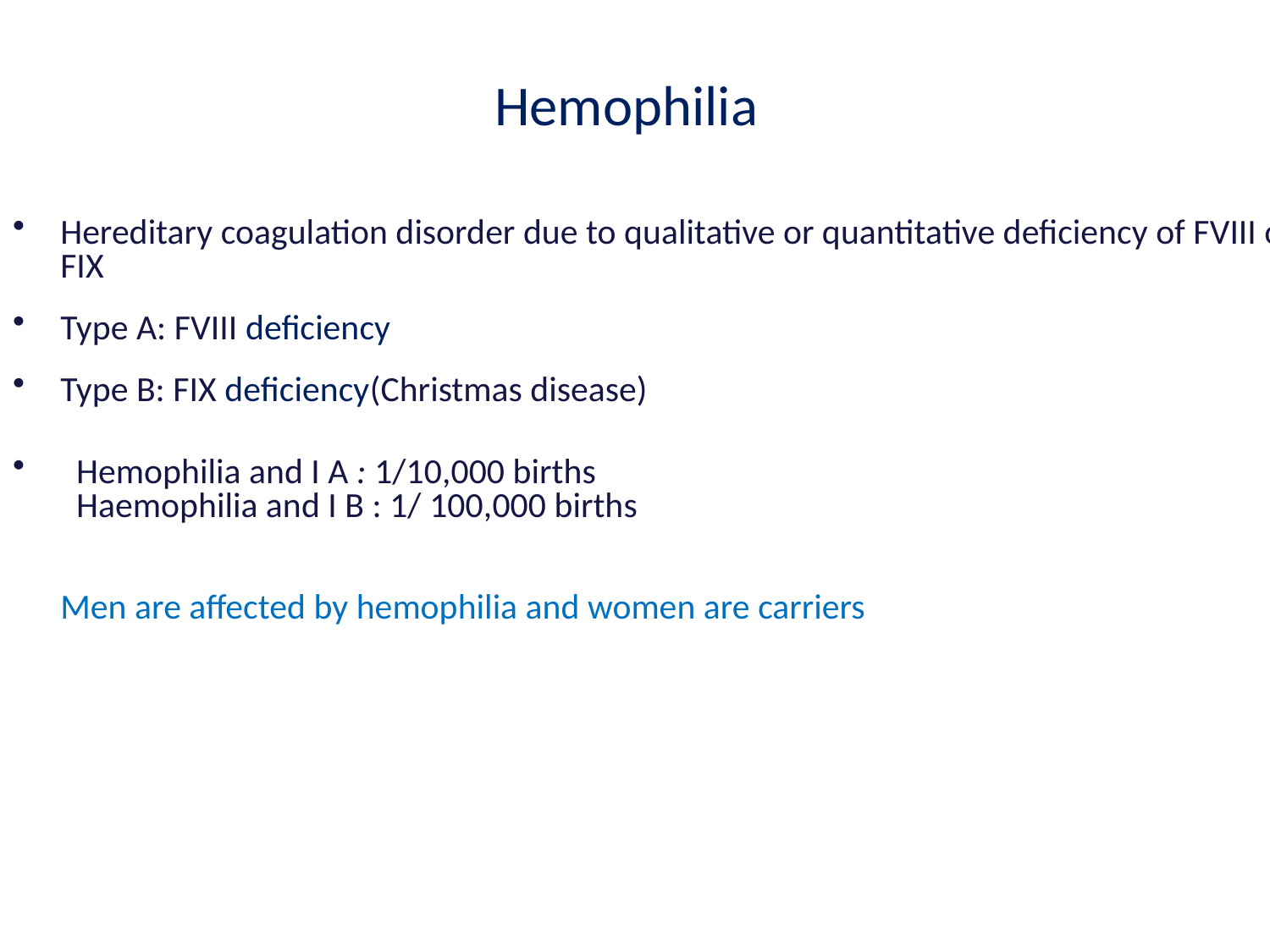

Hemophilia
Hereditary coagulation disorder due to qualitative or quantitative deficiency of FVIII or FIX
Type A: FVIII deficiency
Type B: FIX deficiency(Christmas disease)

  Hemophilia and I A : 1/10,000 births
  Haemophilia and I B : 1/ 100,000 births
Men are affected by hemophilia and women are carriers